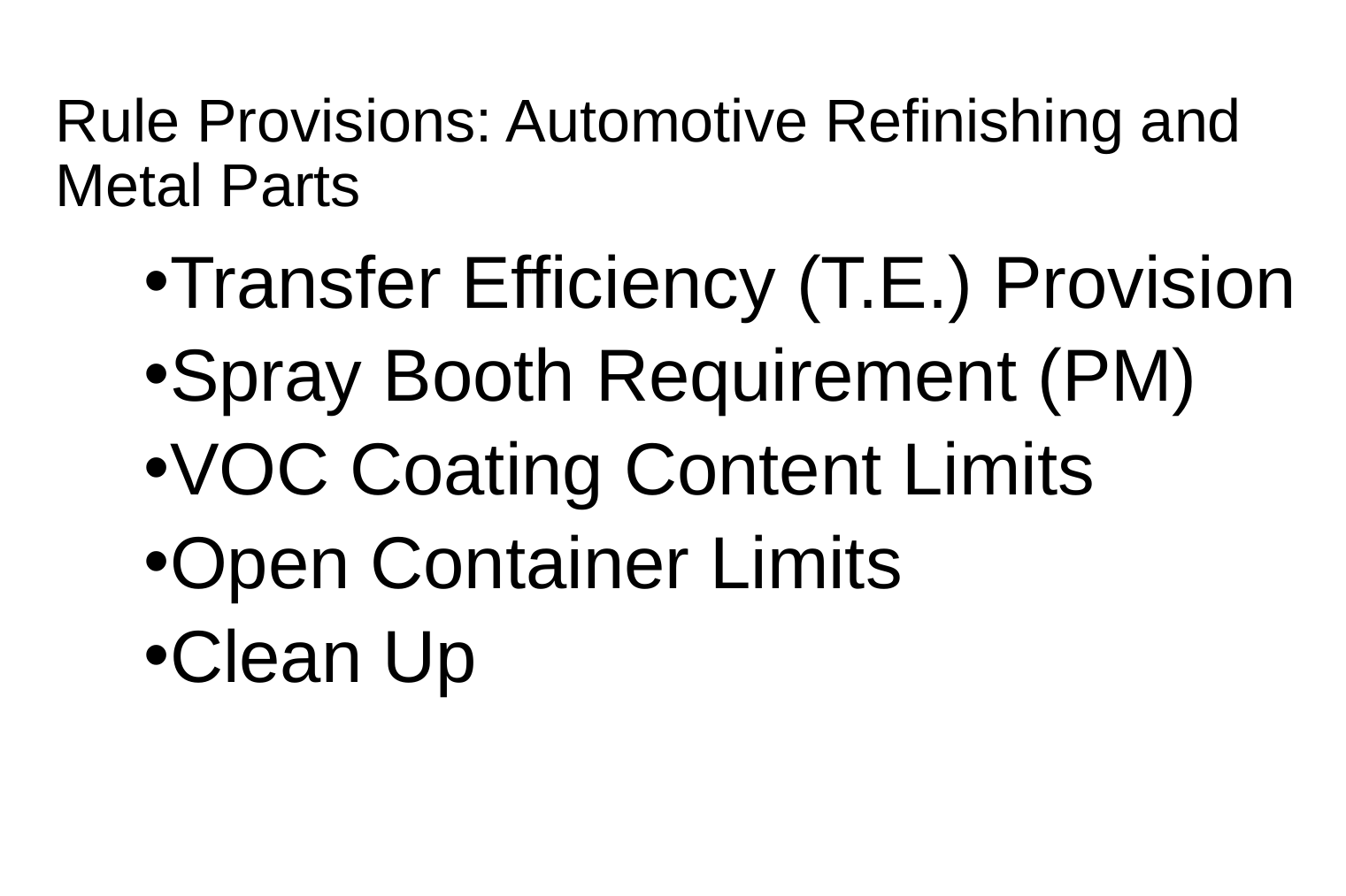

# Rule Provisions: Automotive Refinishing and Metal Parts
Transfer Efficiency (T.E.) Provision
Spray Booth Requirement (PM)
VOC Coating Content Limits
Open Container Limits
Clean Up